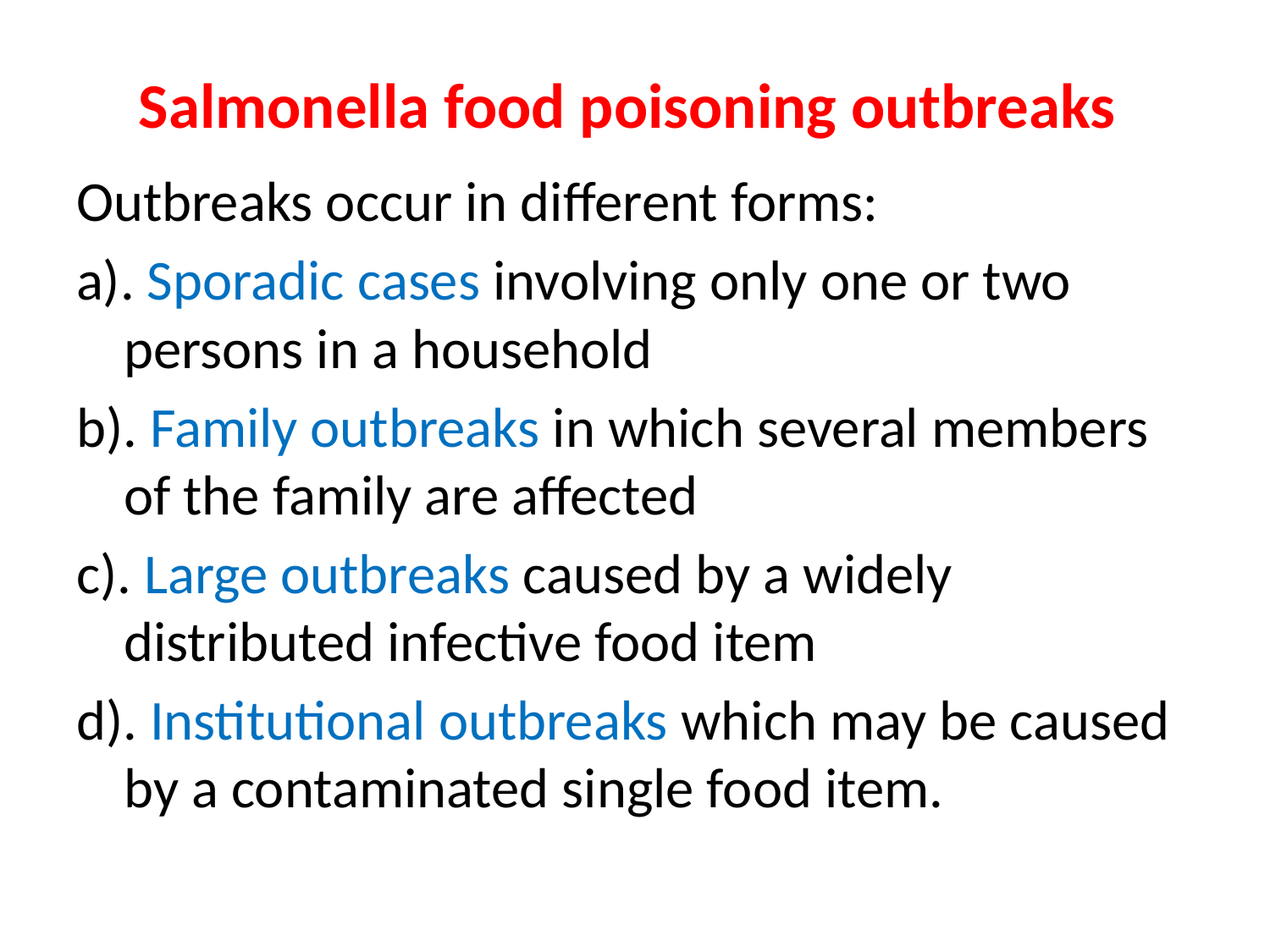

# Salmonella food poisoning outbreaks
Outbreaks occur in different forms:
a). Sporadic cases involving only one or two persons in a household
b). Family outbreaks in which several members of the family are affected
c). Large outbreaks caused by a widely distributed infective food item
d). Institutional outbreaks which may be caused by a contaminated single food item.